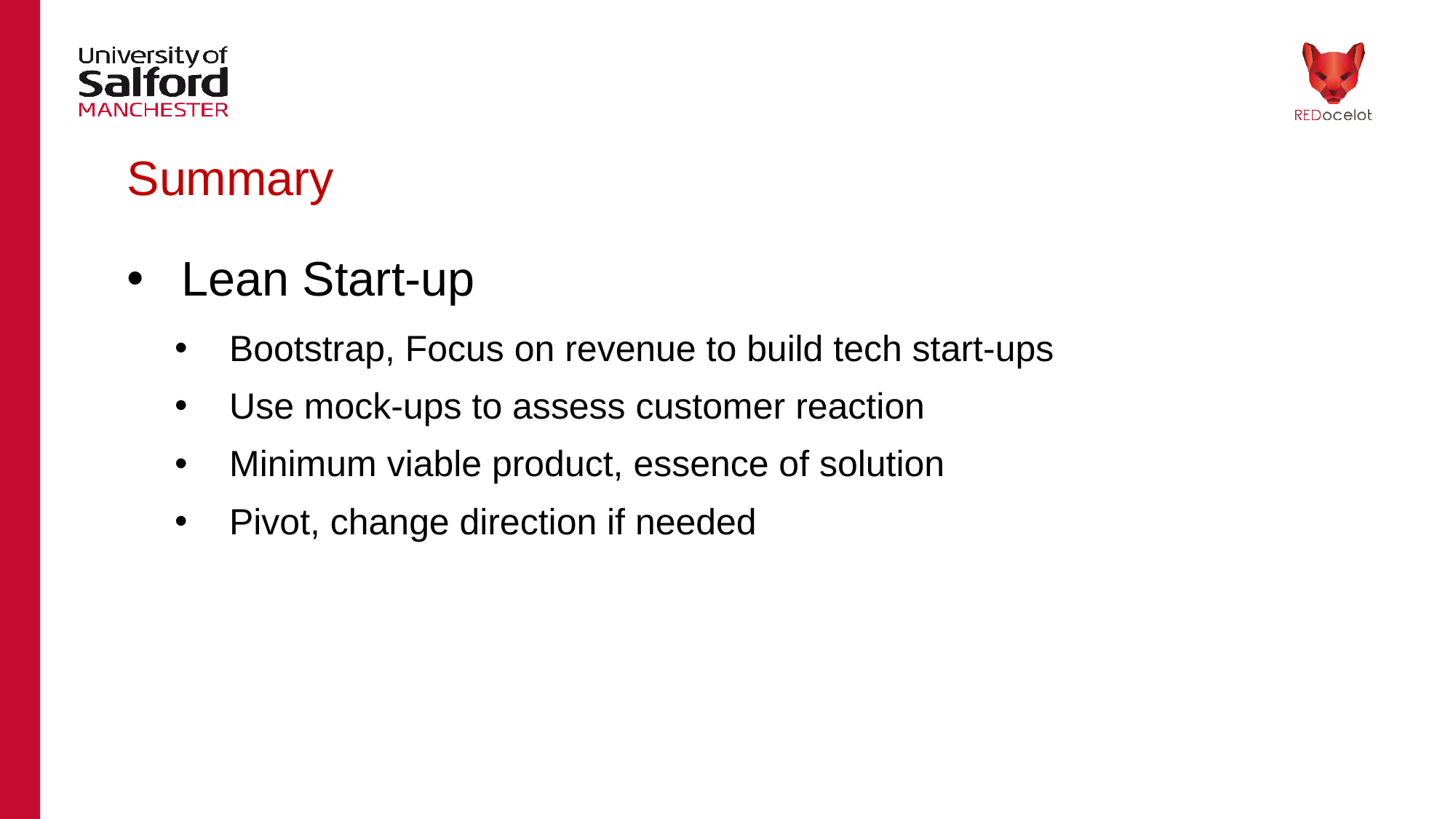

# Summary
Lean Start-up
Bootstrap, Focus on revenue to build tech start-ups
Use mock-ups to assess customer reaction
Minimum viable product, essence of solution
Pivot, change direction if needed